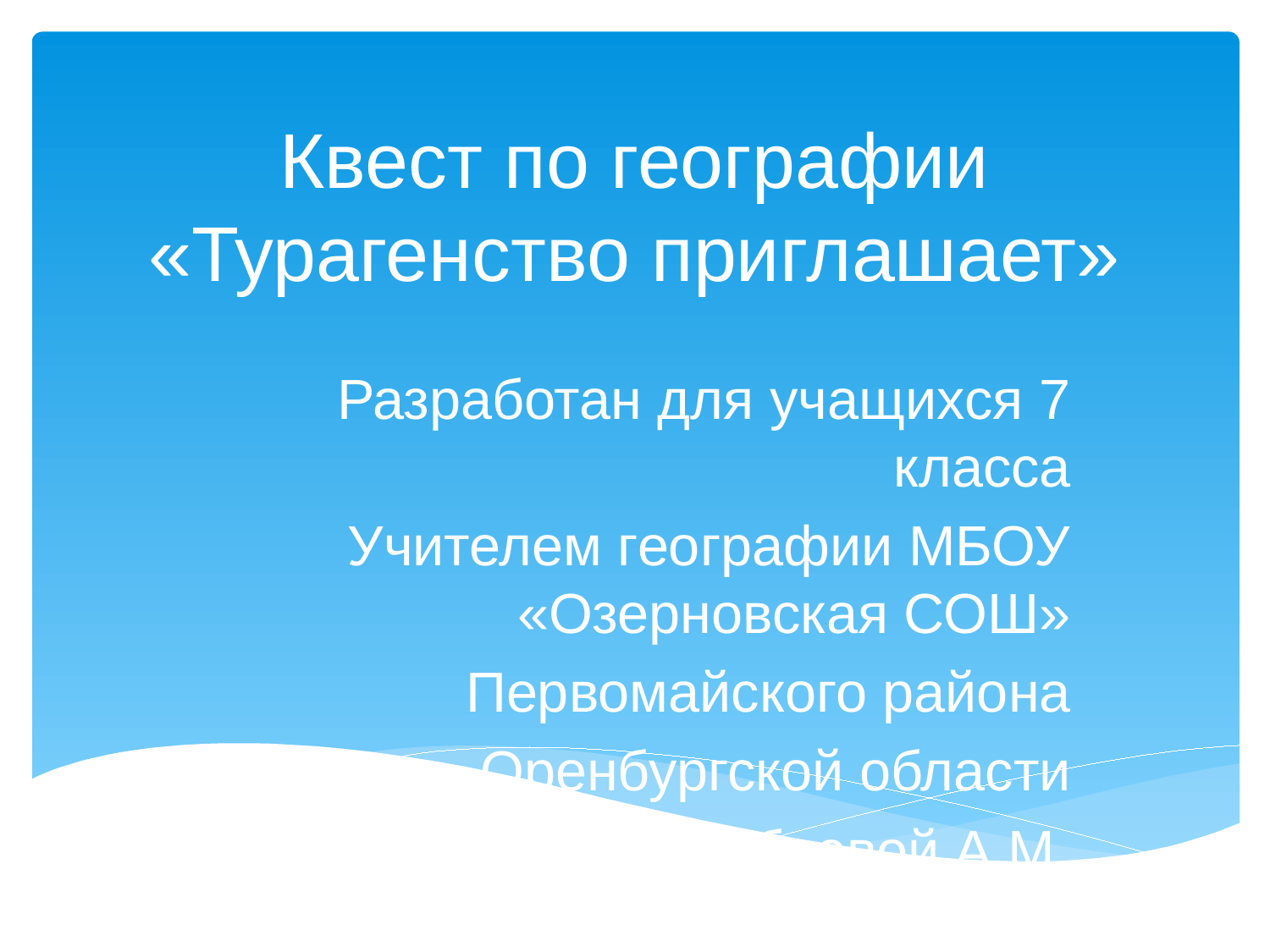

# Квест по географии «Турагенство приглашает»
Разработан для учащихся 7 класса
Учителем географии МБОУ «Озерновская СОШ»
Первомайского района
Оренбургской области
Жабалбаевой А.М.